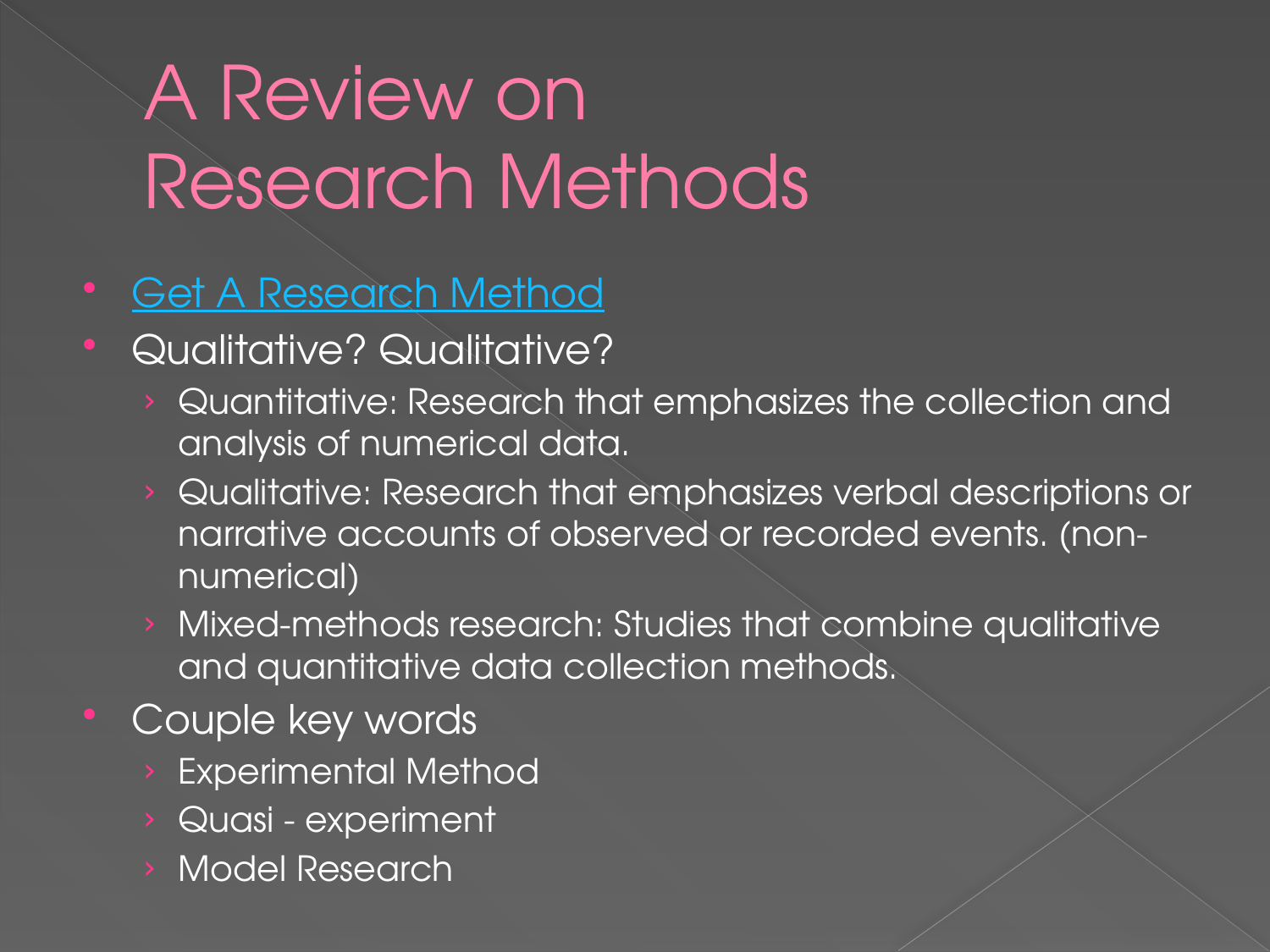

# A Review on Research Methods
Get A Research Method
Qualitative? Qualitative?
Quantitative: Research that emphasizes the collection and analysis of numerical data.
Qualitative: Research that emphasizes verbal descriptions or narrative accounts of observed or recorded events. (non-numerical)
Mixed-methods research: Studies that combine qualitative and quantitative data collection methods.
Couple key words
Experimental Method
Quasi - experiment
Model Research